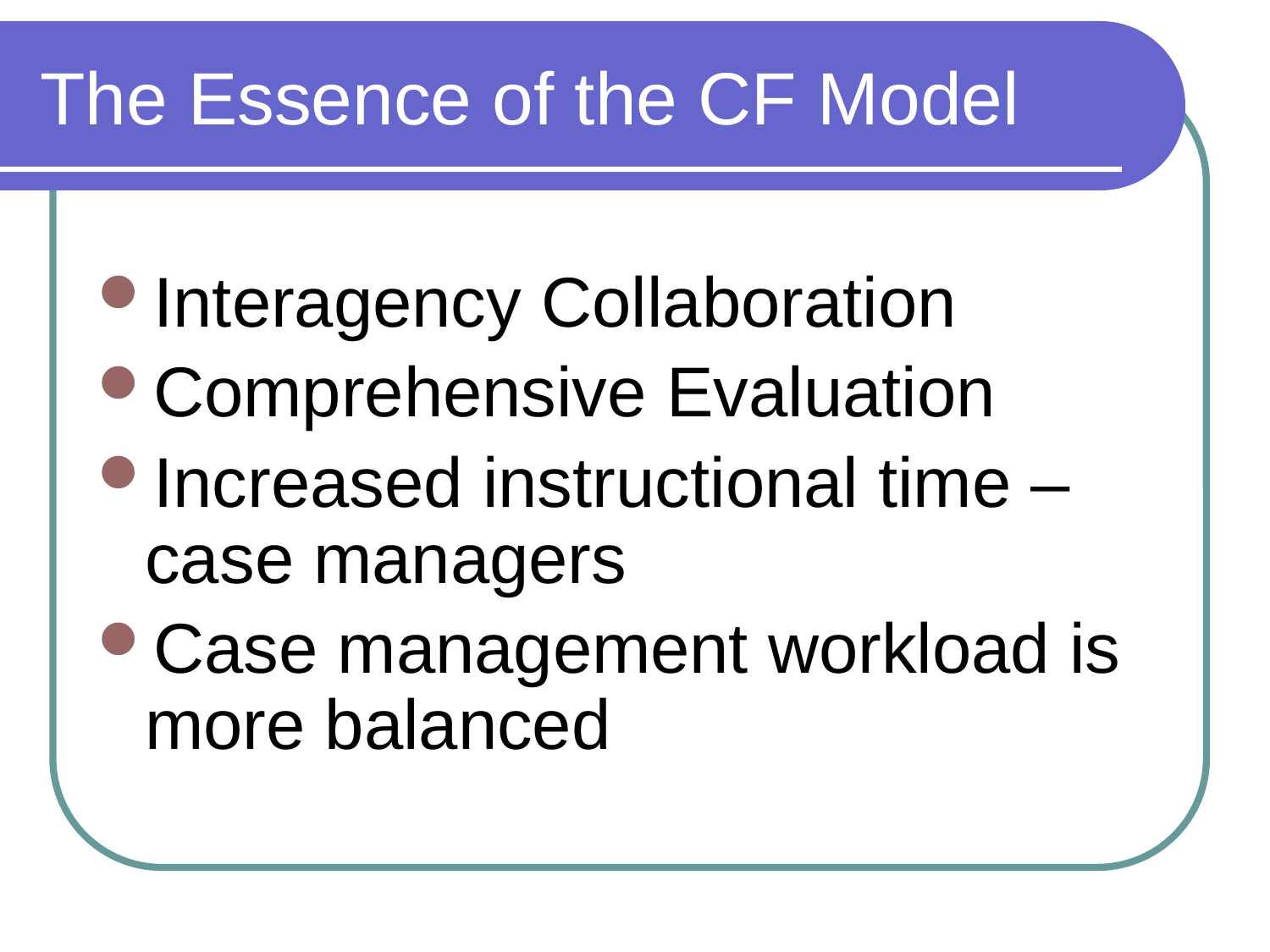

# The Essence of the CF Model

Interagency Collaboration
Comprehensive Evaluation
Increased instructional time –case managers
Case management workload is more balanced